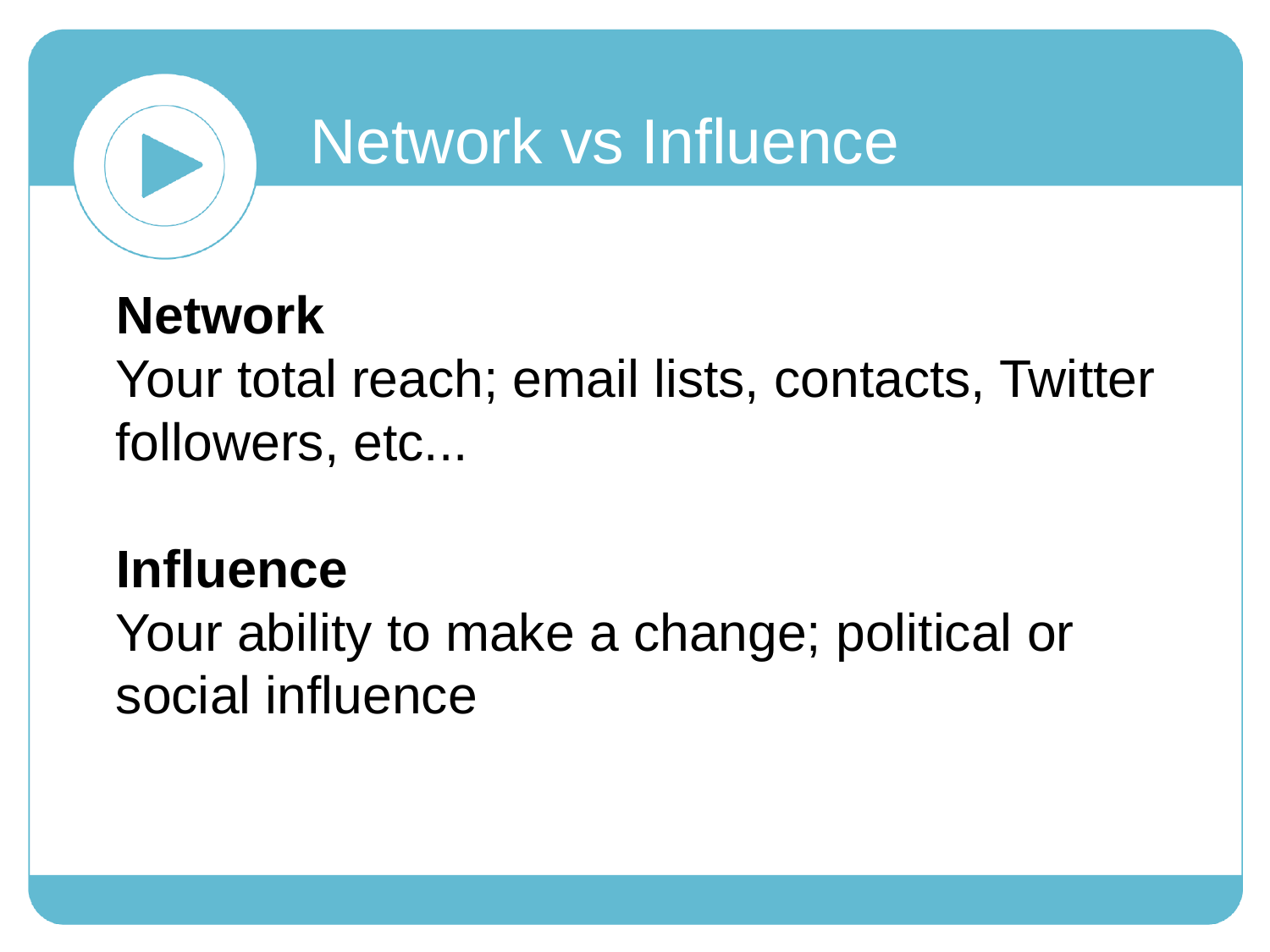

Network vs Influence
Network
Your total reach; email lists, contacts, Twitter followers, etc...

Influence
Your ability to make a change; political or social influence